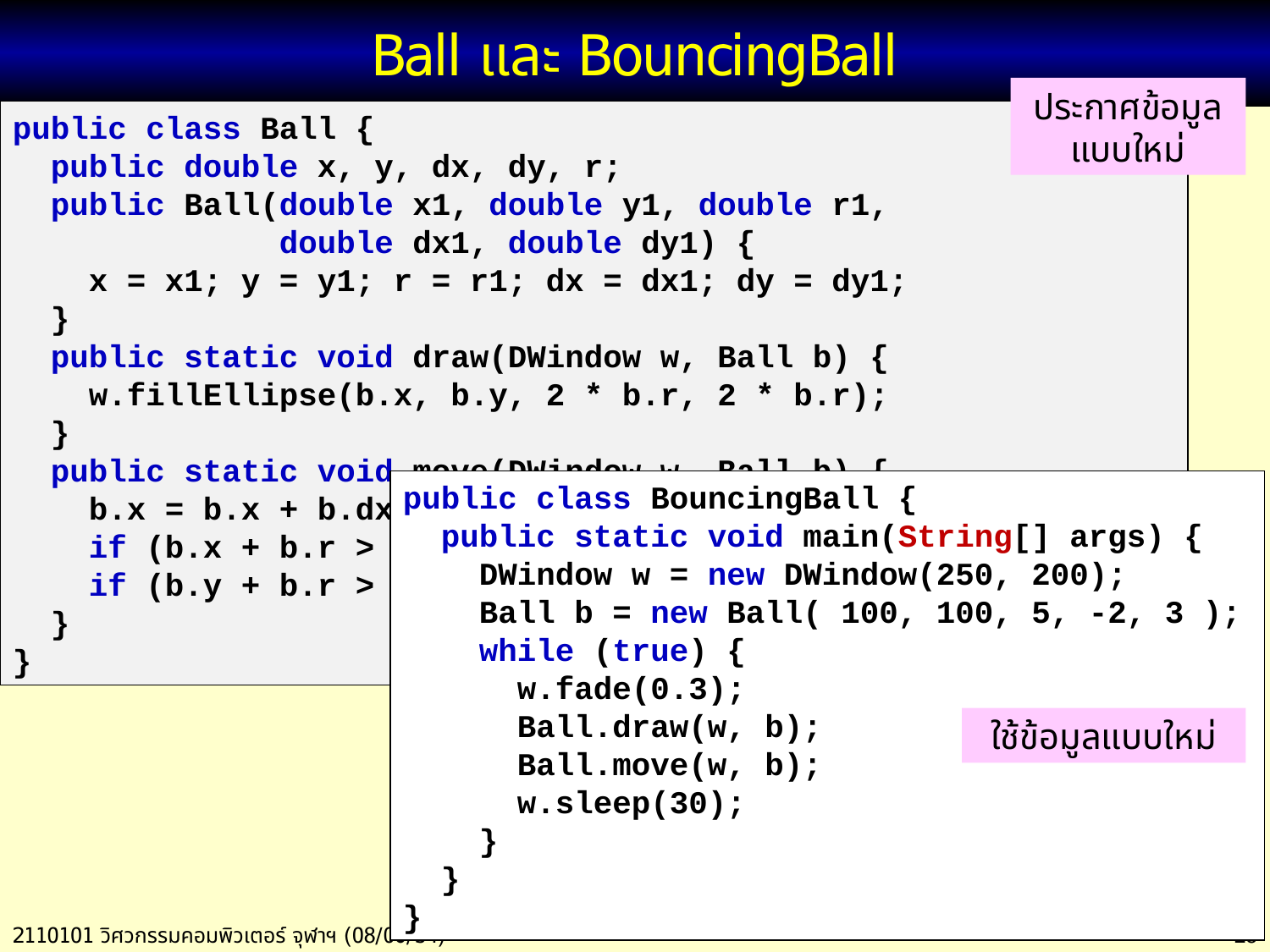

# Ball และ BouncingBall
ประกาศข้อมูลแบบใหม่
public class Ball {
  public double x, y, dx, dy, r;
  public Ball(double x1, double y1, double r1,
              double dx1, double dy1) {
    x = x1; y = y1; r = r1; dx = dx1; dy = dy1;
  }
  public static void draw(DWindow w, Ball b) {
    w.fillEllipse(b.x, b.y, 2 * b.r, 2 * b.r);
  }
  public static void move(DWindow w, Ball b) {
    b.x = b.x + b.dx; b.y = b.y + b.dy;
    if (b.x + b.r > w.getWidth() || b.x < b.r) b.dx *= -1;
    if (b.y + b.r > w.getHeight()|| b.y < b.r) b.dy *= -1;
  }
}
public class BouncingBall {
  public static void main(String[] args) {
    DWindow w = new DWindow(250, 200);
    Ball b = new Ball( 100, 100, 5, -2, 3 );
    while (true) {
      w.fade(0.3);
      Ball.draw(w, b);
      Ball.move(w, b);
      w.sleep(30);
    }
  }
}
ใช้ข้อมูลแบบใหม่